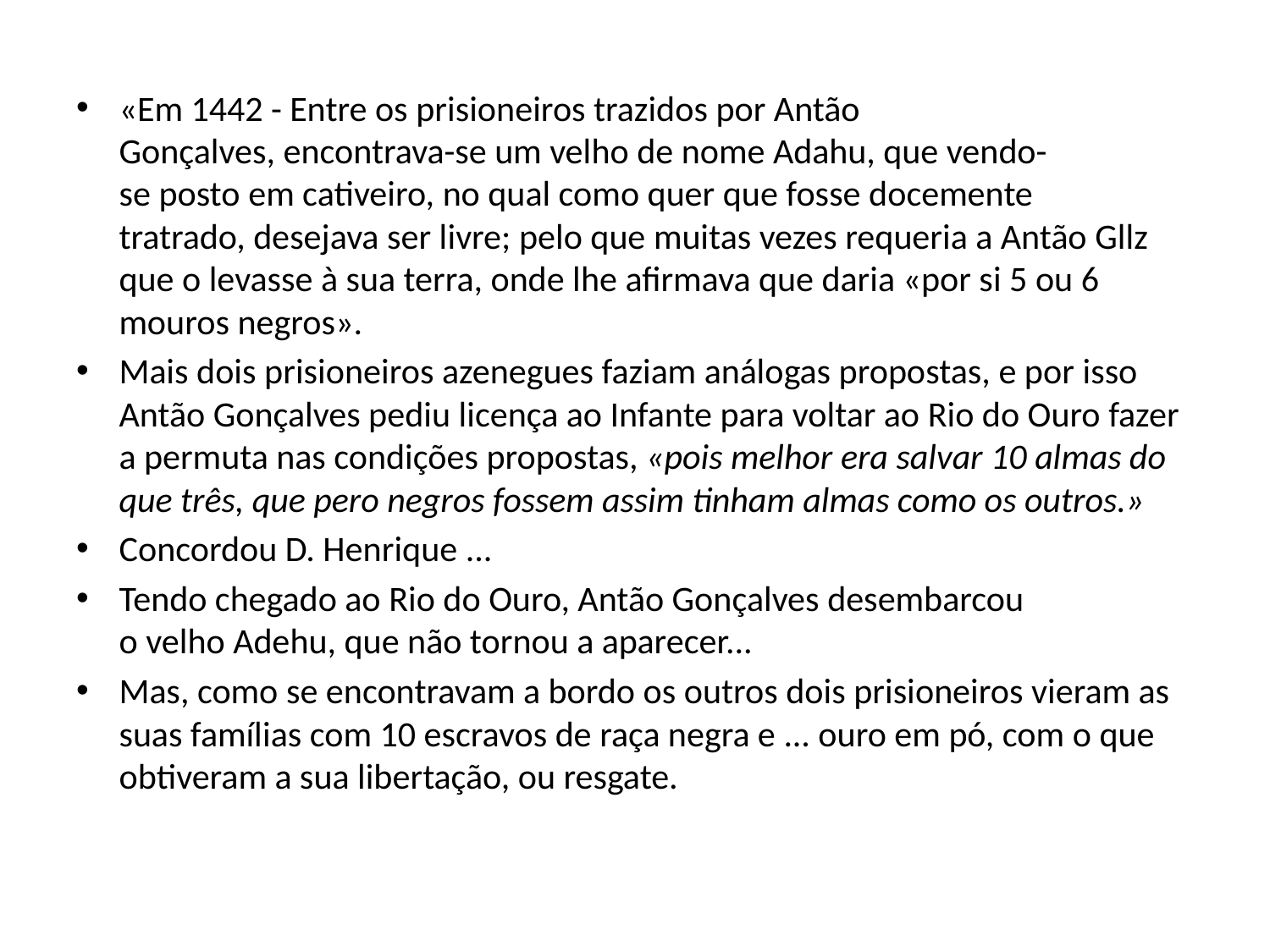

«Em 1442 - Entre os prisioneiros trazidos por Antão Gonçalves, encontrava-se um velho de nome Adahu, que vendo-se posto em cativeiro, no qual como quer que fosse docemente tratrado, desejava ser livre; pelo que muitas vezes requeria a Antão Gllz que o levasse à sua terra, onde lhe afirmava que daria «por si 5 ou 6 mouros negros».
Mais dois prisioneiros azenegues faziam análogas propostas, e por isso Antão Gonçalves pediu licença ao Infante para voltar ao Rio do Ouro fazer a permuta nas condições propostas, «pois melhor era salvar 10 almas do que três, que pero negros fossem assim tinham almas como os outros.»
Concordou D. Henrique ...
Tendo chegado ao Rio do Ouro, Antão Gonçalves desembarcou o velho Adehu, que não tornou a aparecer...
Mas, como se encontravam a bordo os outros dois prisioneiros vieram as suas famílias com 10 escravos de raça negra e ... ouro em pó, com o que obtiveram a sua libertação, ou resgate.